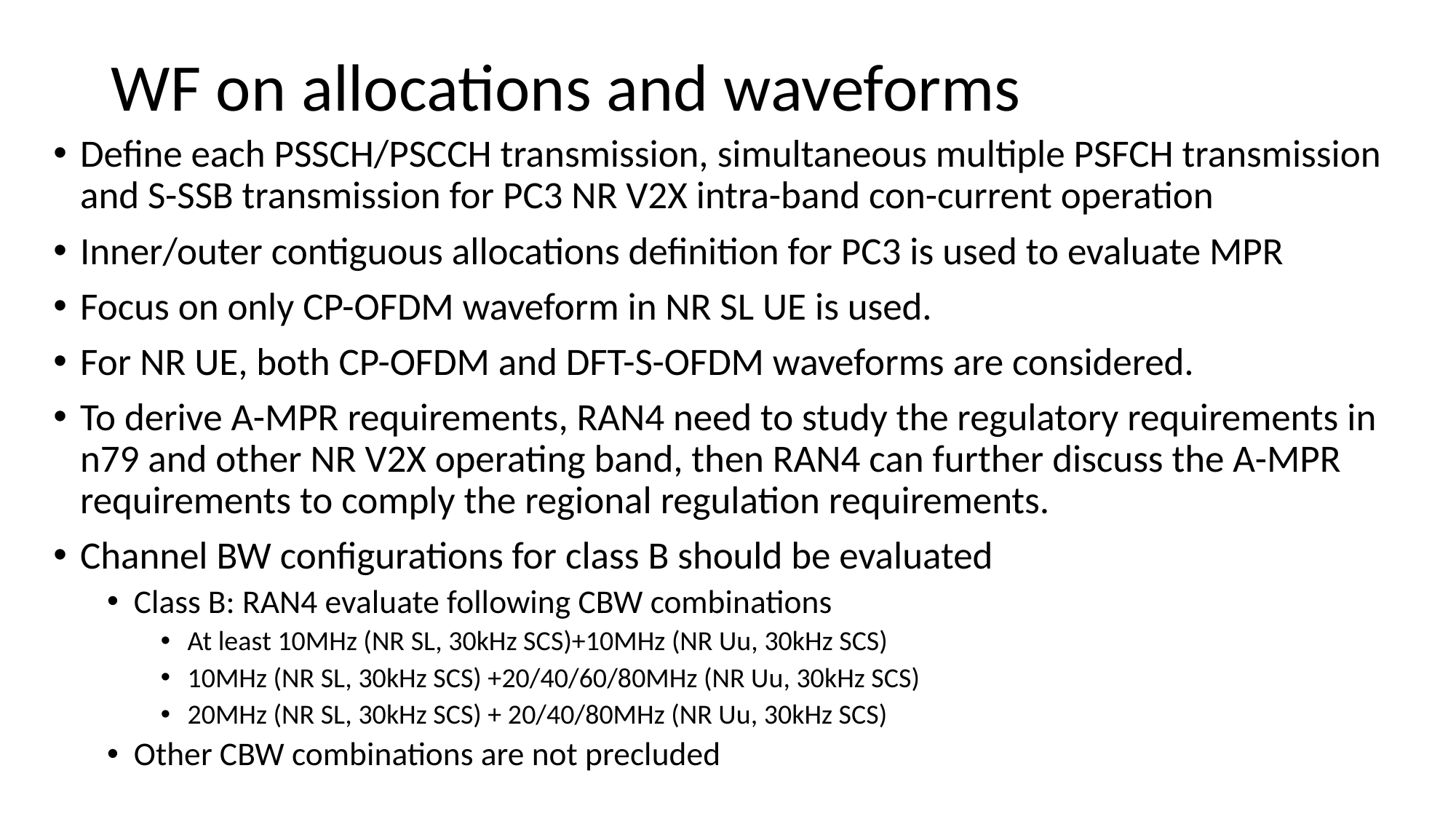

# WF on allocations and waveforms
Define each PSSCH/PSCCH transmission, simultaneous multiple PSFCH transmission and S-SSB transmission for PC3 NR V2X intra-band con-current operation
Inner/outer contiguous allocations definition for PC3 is used to evaluate MPR
Focus on only CP-OFDM waveform in NR SL UE is used.
For NR UE, both CP-OFDM and DFT-S-OFDM waveforms are considered.
To derive A-MPR requirements, RAN4 need to study the regulatory requirements in n79 and other NR V2X operating band, then RAN4 can further discuss the A-MPR requirements to comply the regional regulation requirements.
Channel BW configurations for class B should be evaluated
Class B: RAN4 evaluate following CBW combinations
At least 10MHz (NR SL, 30kHz SCS)+10MHz (NR Uu, 30kHz SCS)
10MHz (NR SL, 30kHz SCS) +20/40/60/80MHz (NR Uu, 30kHz SCS)
20MHz (NR SL, 30kHz SCS) + 20/40/80MHz (NR Uu, 30kHz SCS)
Other CBW combinations are not precluded